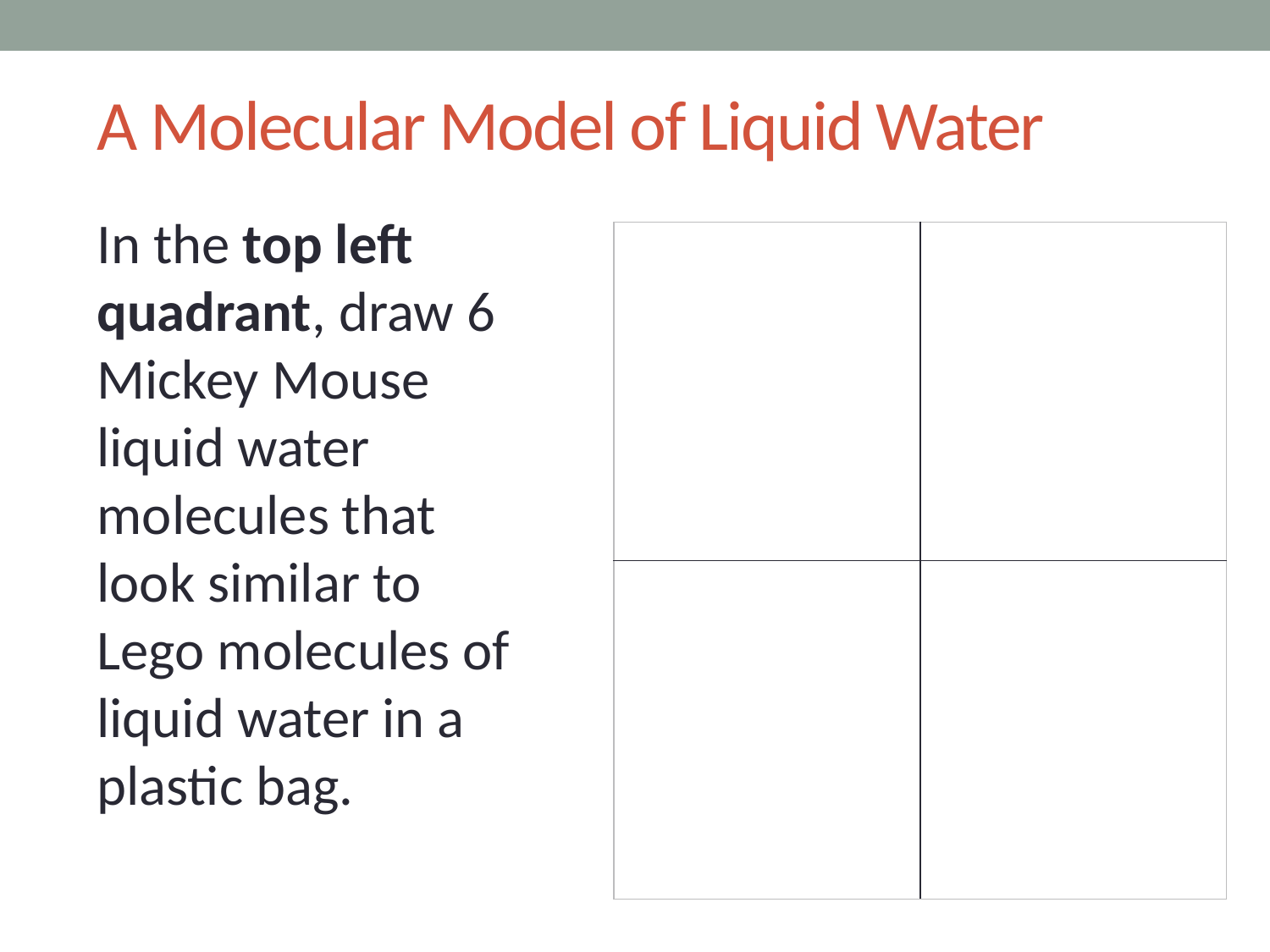

A Molecular Model of Liquid Water
In the top left quadrant, draw 6 Mickey Mouse liquid water molecules that look similar to Lego molecules of liquid water in a plastic bag.
|  |  |
| --- | --- |
|  |  |